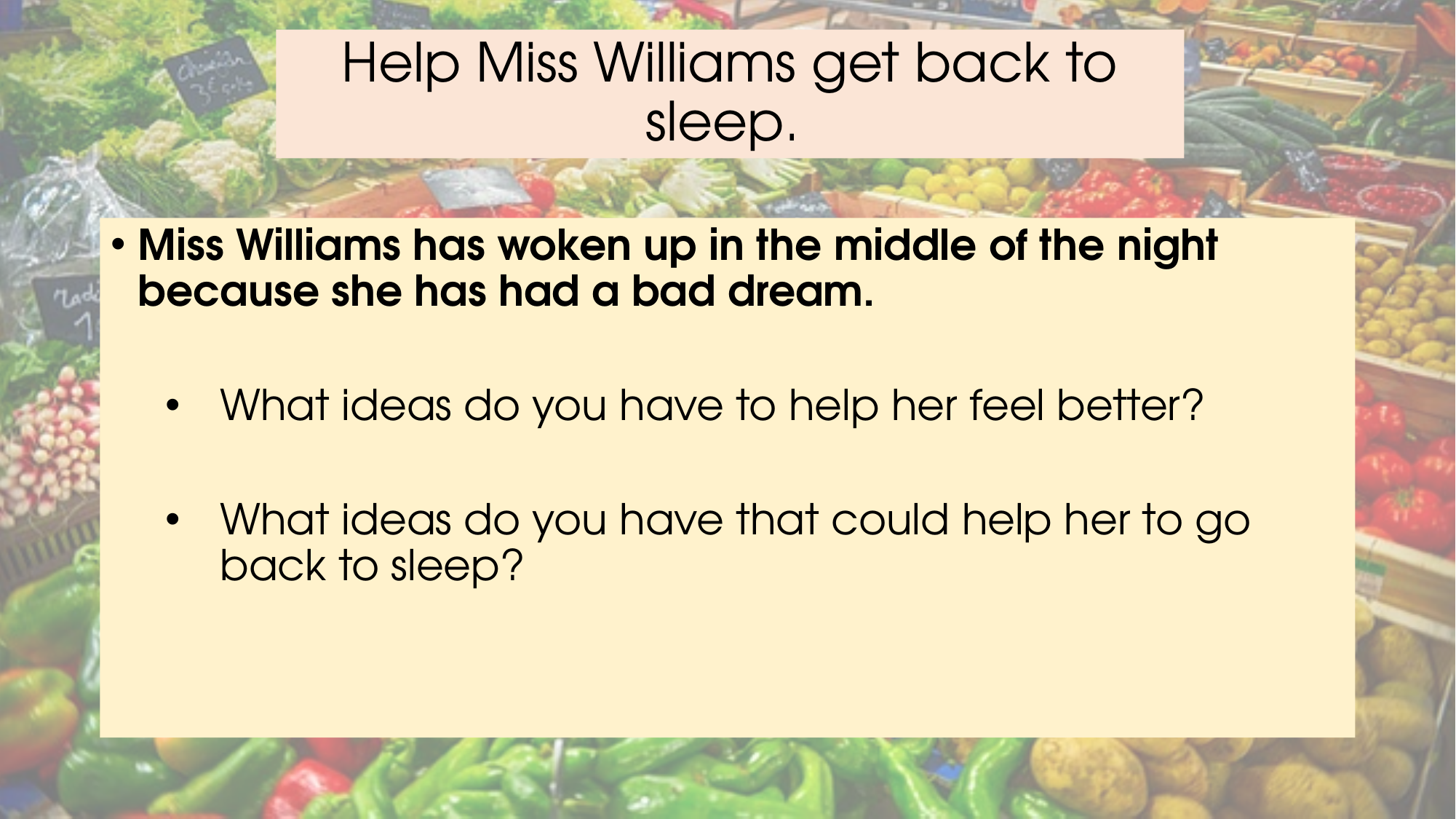

Help Miss Williams get back to sleep.
Miss Williams has woken up in the middle of the night because she has had a bad dream.

What ideas do you have to help her feel better?

What ideas do you have that could help her to go back to sleep?